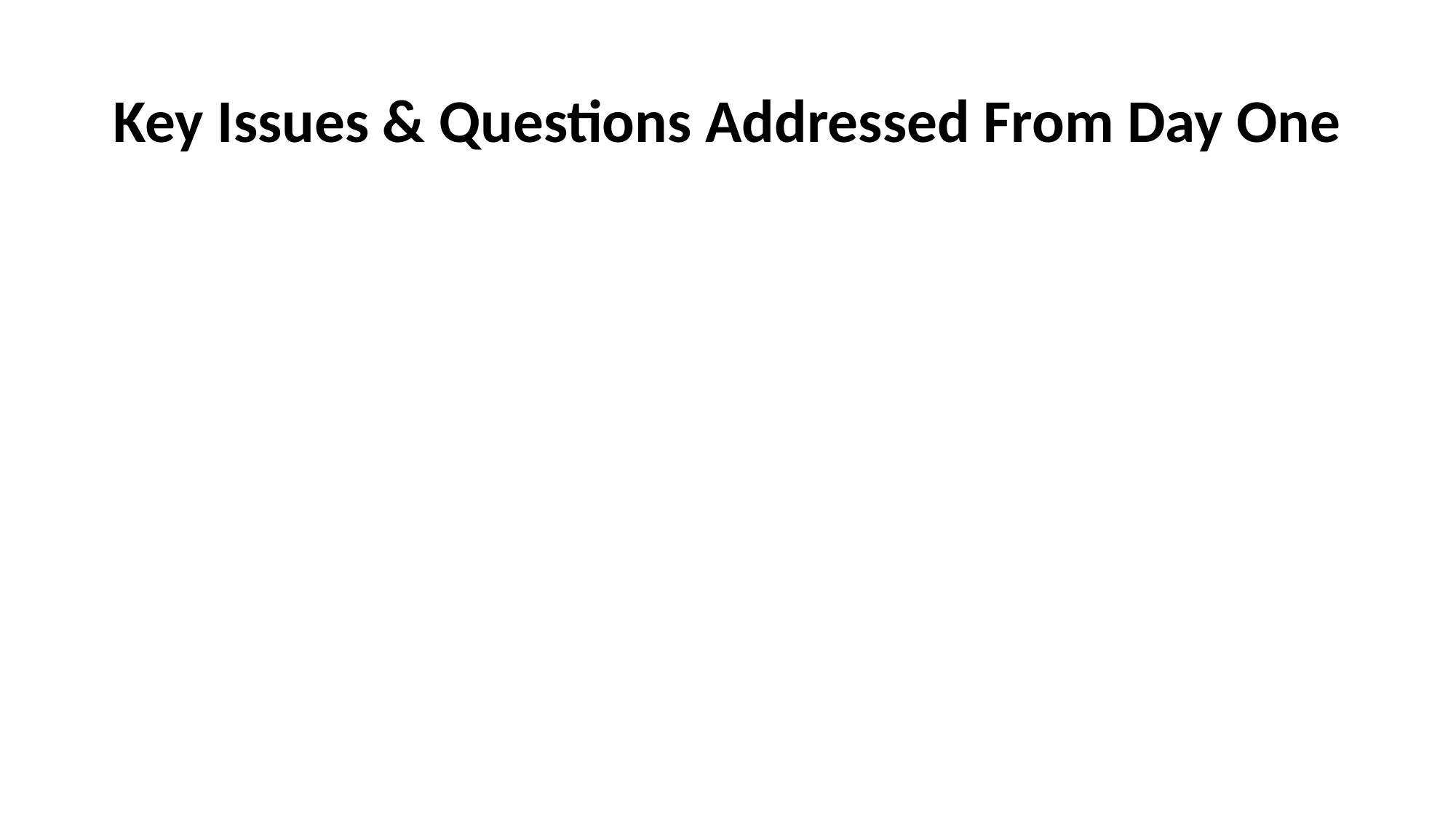

# Key Issues & Questions Addressed From Day One